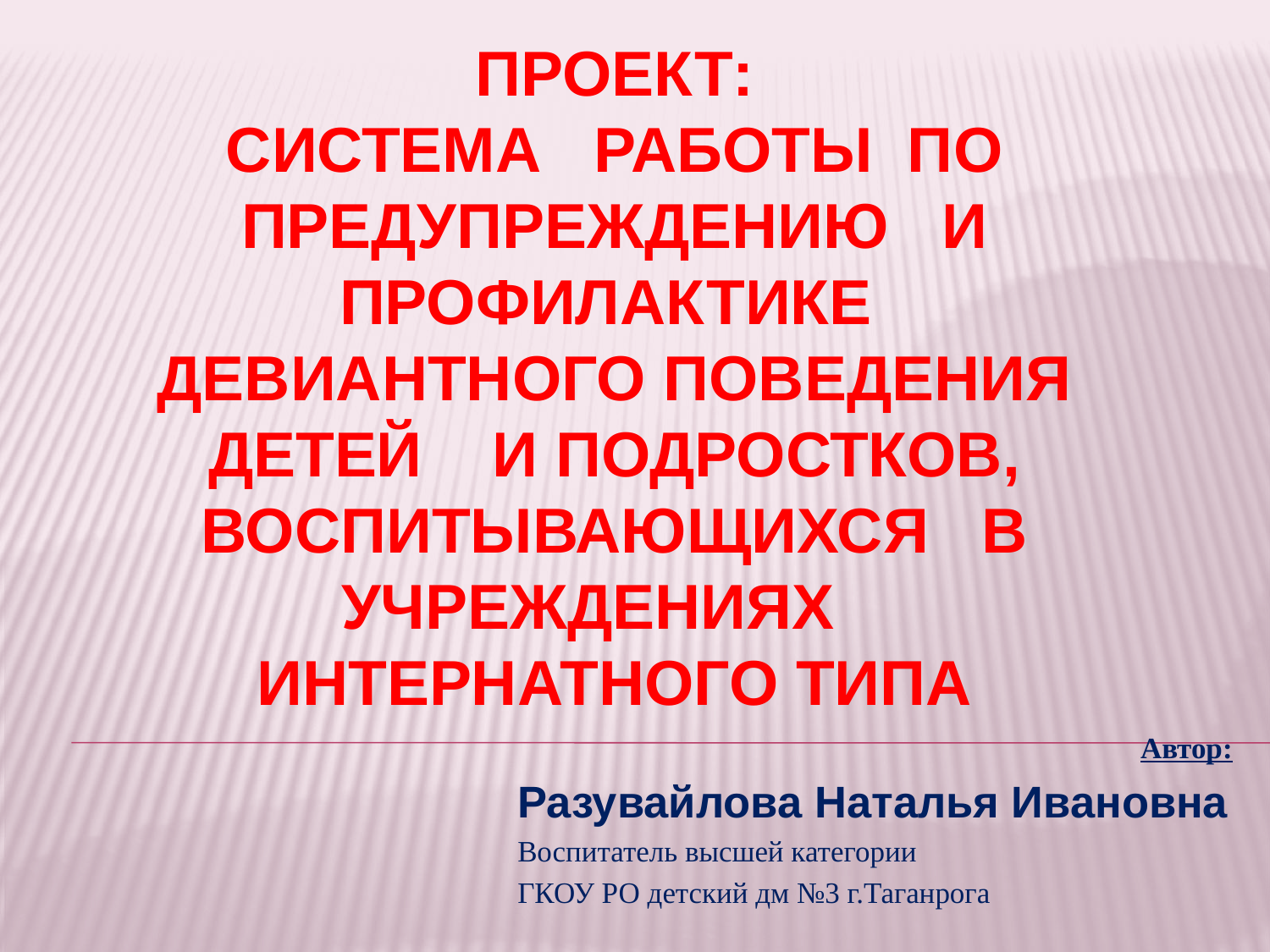

# Проект: Система   работы  по предупреждению   и профилактике  девиантного поведения детей    и подростков, воспитывающихся   в учреждениях    интернатного типа
Автор:
Разувайлова Наталья Ивановна
Воспитатель высшей категории
ГКОУ РО детский дм №3 г.Таганрога